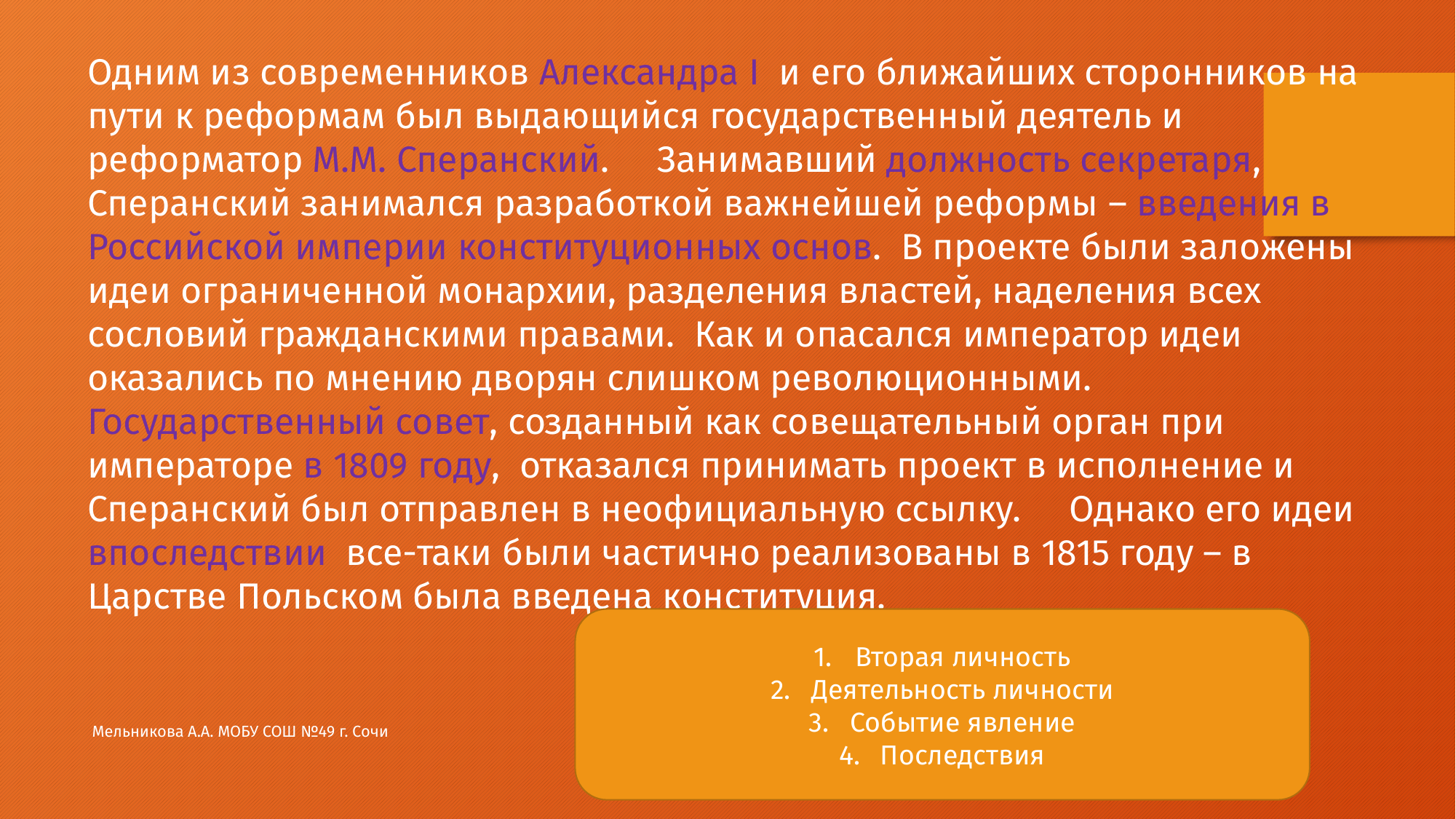

Одним из современников Александра I  и его ближайших сторонников на пути к реформам был выдающийся государственный деятель и реформатор М.М. Сперанский.     Занимавший должность секретаря, Сперанский занимался разработкой важнейшей реформы – введения в Российской империи конституционных основ.  В проекте были заложены идеи ограниченной монархии, разделения властей, наделения всех сословий гражданскими правами.  Как и опасался император идеи оказались по мнению дворян слишком революционными. Государственный совет, созданный как совещательный орган при императоре в 1809 году,  отказался принимать проект в исполнение и Сперанский был отправлен в неофициальную ссылку.     Однако его идеи впоследствии  все-таки были частично реализованы в 1815 году – в Царстве Польском была введена конституция.
Вторая личность
Деятельность личности
Событие явление
Последствия
Мельникова А.А. МОБУ СОШ №49 г. Сочи